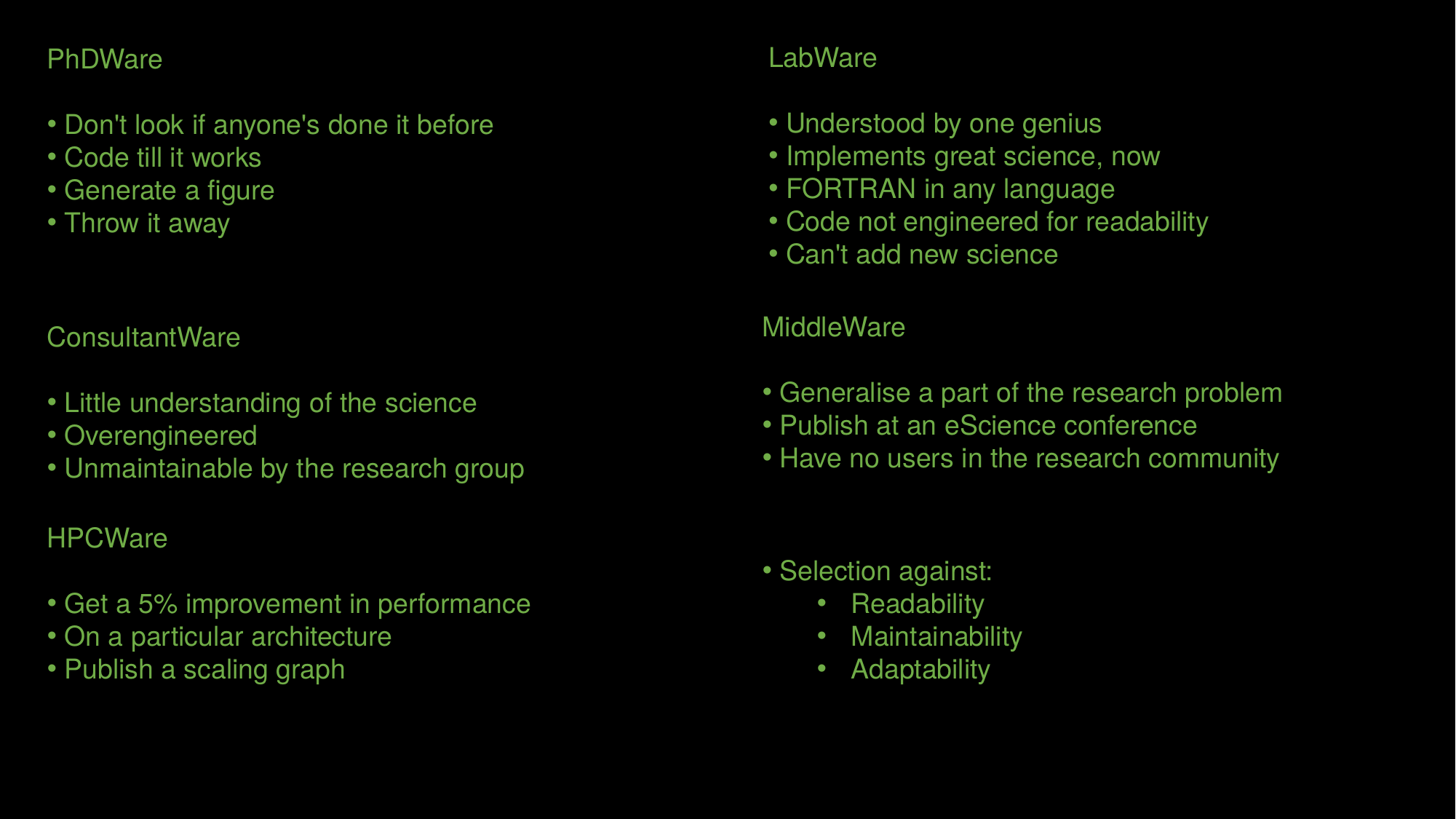

LabWare

 Understood by one genius
 Implements great science, now
 FORTRAN in any language
 Code not engineered for readability
 Can't add new science

PhDWare

 Don't look if anyone's done it before
 Code till it works
 Generate a figure
 Throw it away

MiddleWare

 Generalise a part of the research problem
 Publish at an eScience conference
 Have no users in the research community
ConsultantWare

 Little understanding of the science
 Overengineered
 Unmaintainable by the research group
HPCWare

 Get a 5% improvement in performance
 On a particular architecture
 Publish a scaling graph
 Selection against:
Readability
Maintainability
Adaptability